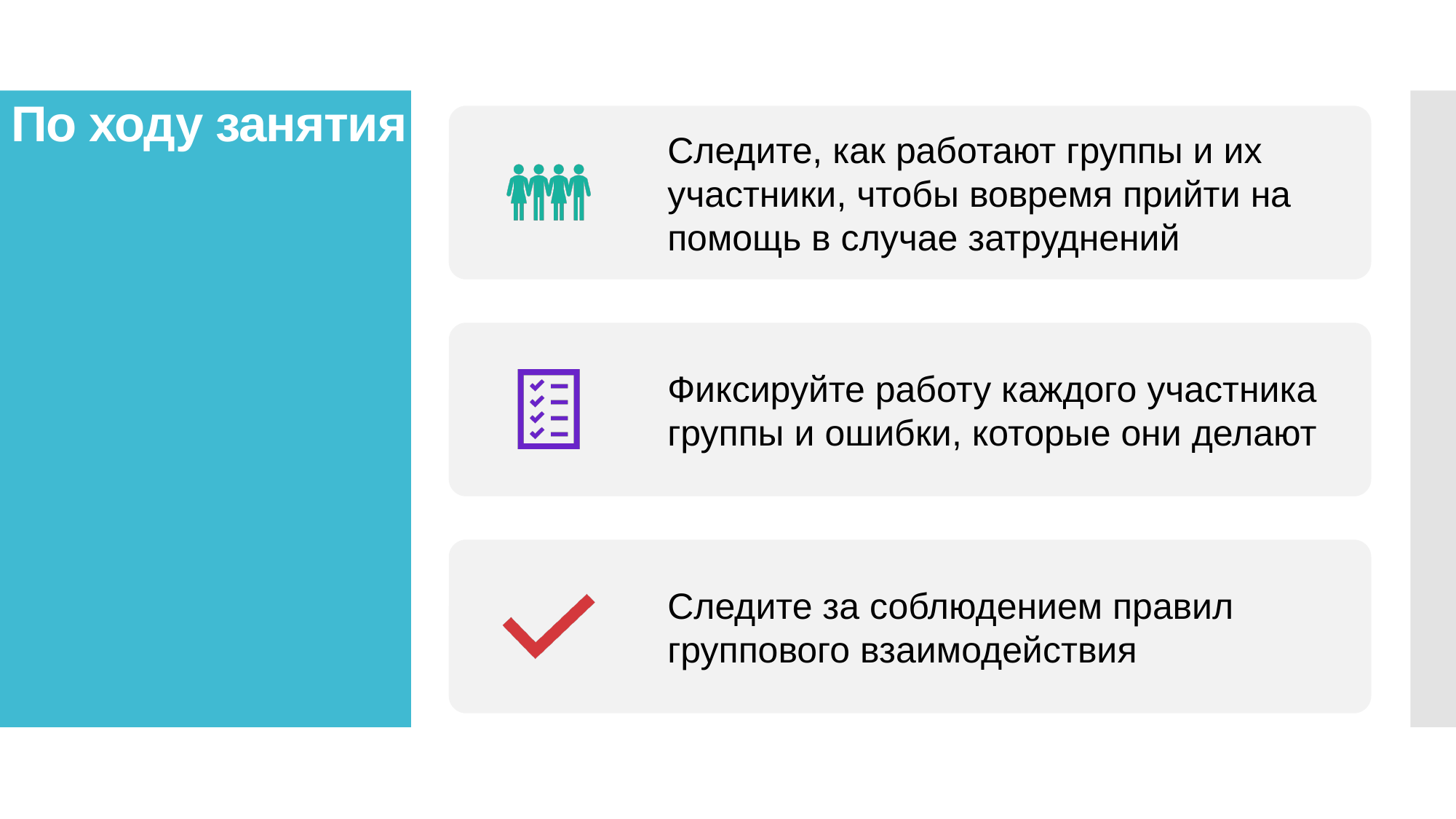

# По ходу занятия
Следите, как работают группы и их участники, чтобы вовремя прийти на помощь в случае затруднений
Фиксируйте работу каждого участника группы и ошибки, которые они делают
Следите за соблюдением правил группового взаимодействия